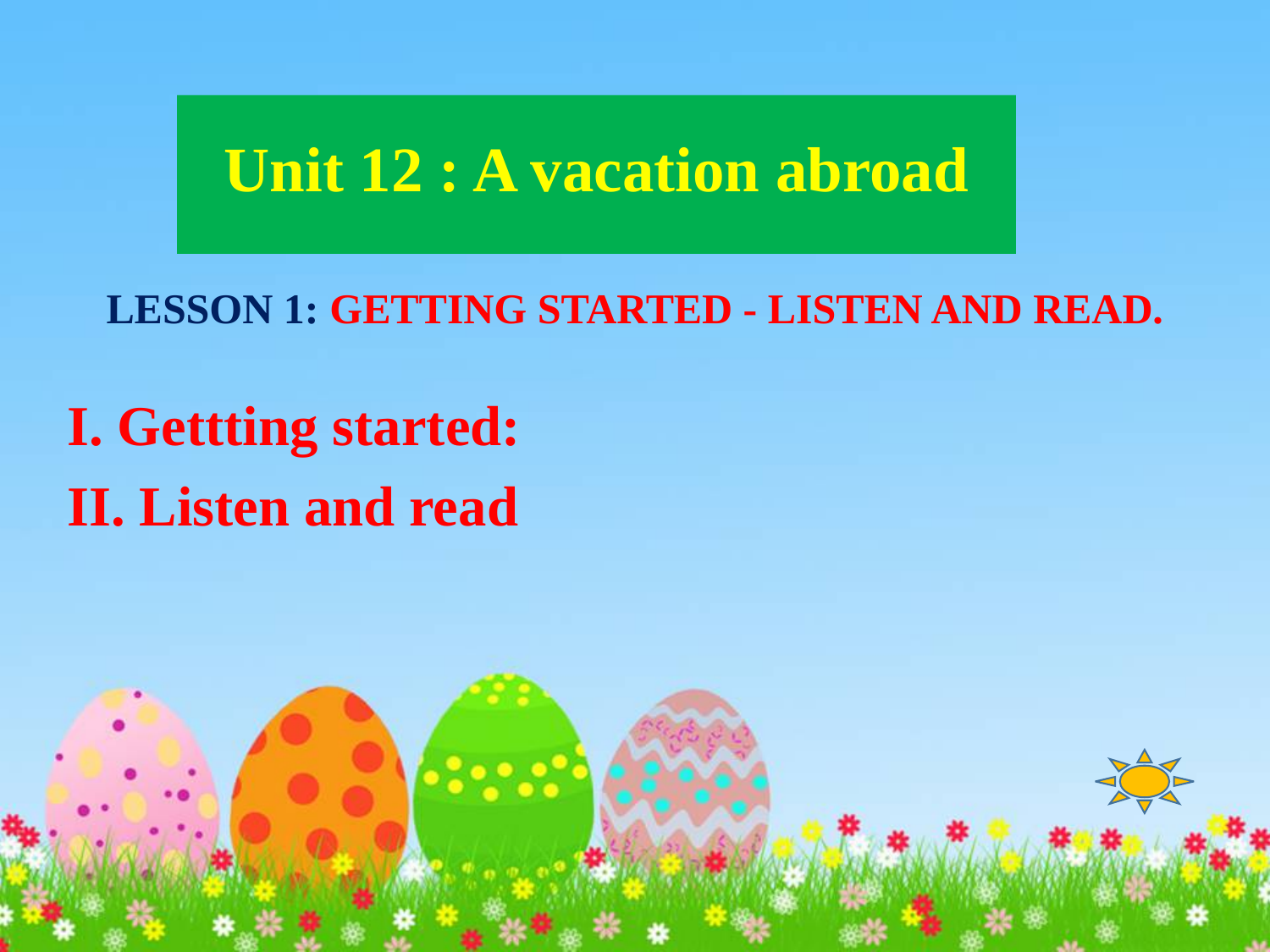

#
Unit 12 : A vacation abroad
Lesson 1: Getting started - LISTEN AND Read.
I. Gettting started:
II. Listen and read